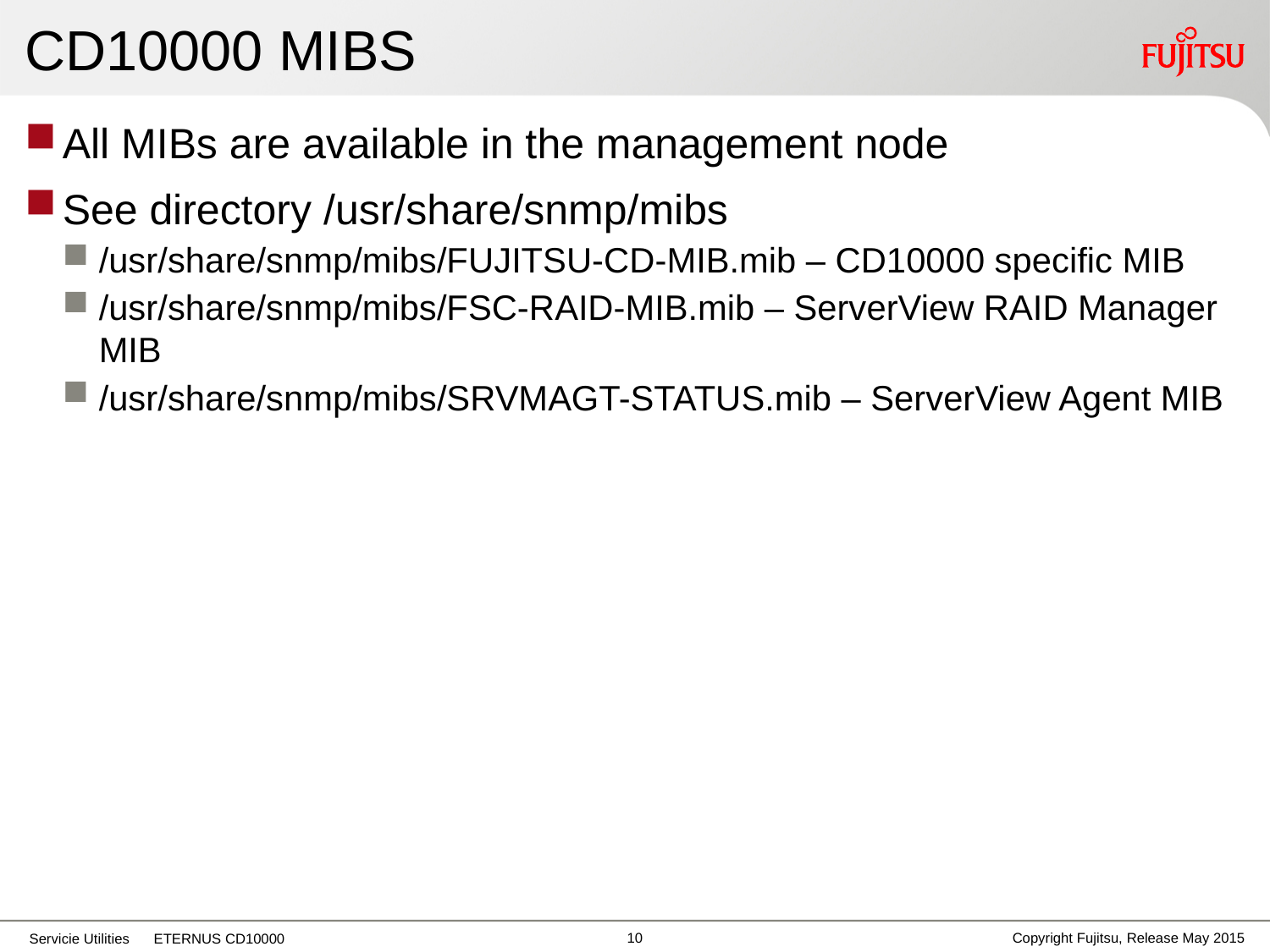

# CD10000 MIBS
All MIBs are available in the management node
See directory /usr/share/snmp/mibs
/usr/share/snmp/mibs/FUJITSU-CD-MIB.mib – CD10000 specific MIB
/usr/share/snmp/mibs/FSC-RAID-MIB.mib – ServerView RAID Manager MIB
/usr/share/snmp/mibs/SRVMAGT-STATUS.mib – ServerView Agent MIB

10
Copyright Fujitsu, Release May 2015
Servicie Utilities      ETERNUS CD10000